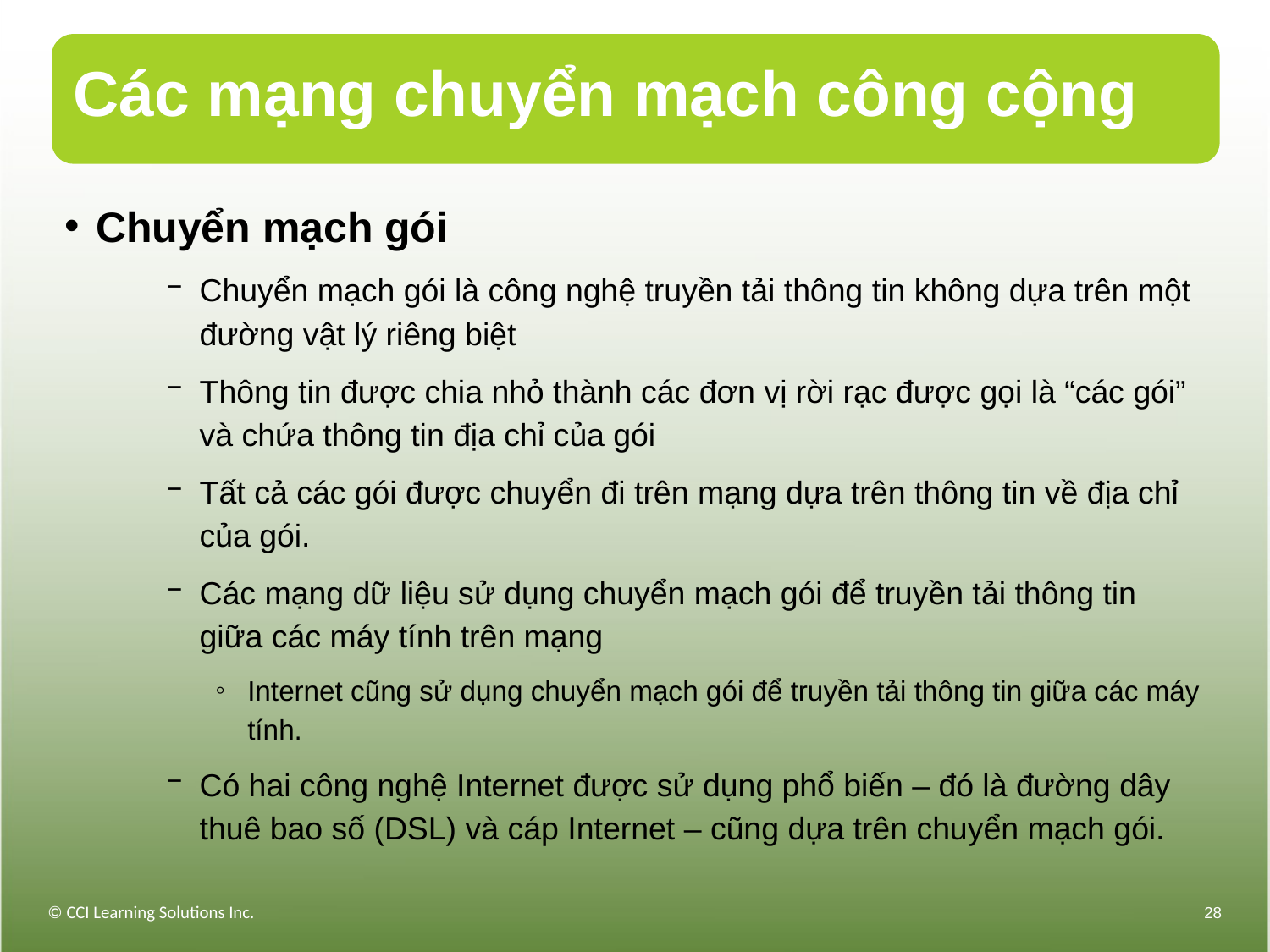

# Các mạng chuyển mạch công cộng
Chuyển mạch gói
Chuyển mạch gói là công nghệ truyền tải thông tin không dựa trên một đường vật lý riêng biệt
Thông tin được chia nhỏ thành các đơn vị rời rạc được gọi là “các gói” và chứa thông tin địa chỉ của gói
Tất cả các gói được chuyển đi trên mạng dựa trên thông tin về địa chỉ của gói.
Các mạng dữ liệu sử dụng chuyển mạch gói để truyền tải thông tin giữa các máy tính trên mạng
Internet cũng sử dụng chuyển mạch gói để truyền tải thông tin giữa các máy tính.
Có hai công nghệ Internet được sử dụng phổ biến – đó là đường dây thuê bao số (DSL) và cáp Internet – cũng dựa trên chuyển mạch gói.
© CCI Learning Solutions Inc.
28